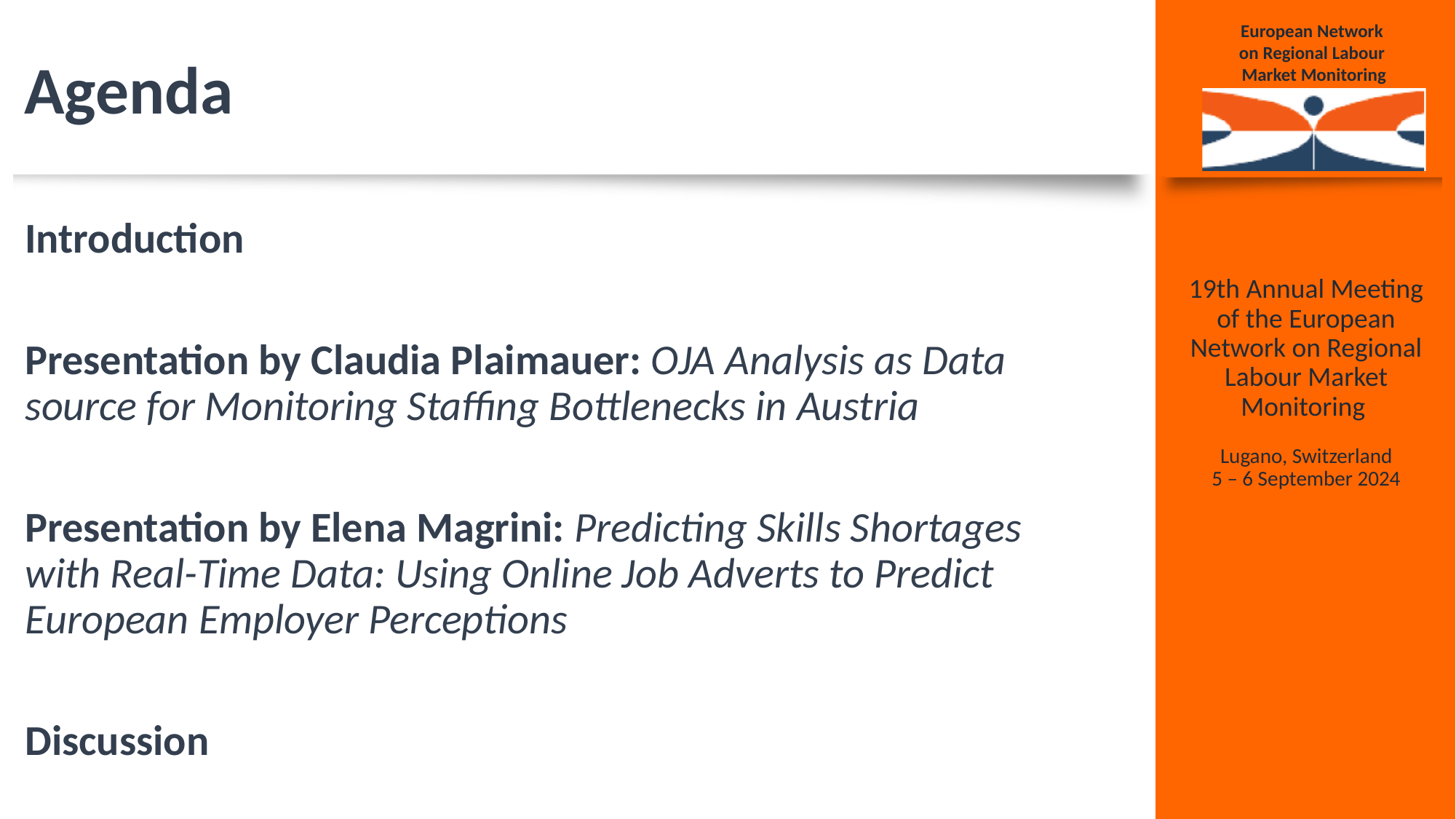

# Agenda
Introduction

Presentation by Claudia Plaimauer: OJA Analysis as Data source for Monitoring Staffing Bottlenecks in Austria

Presentation by Elena Magrini: Predicting Skills Shortages with Real-Time Data: Using Online Job Adverts to Predict European Employer Perceptions

Discussion